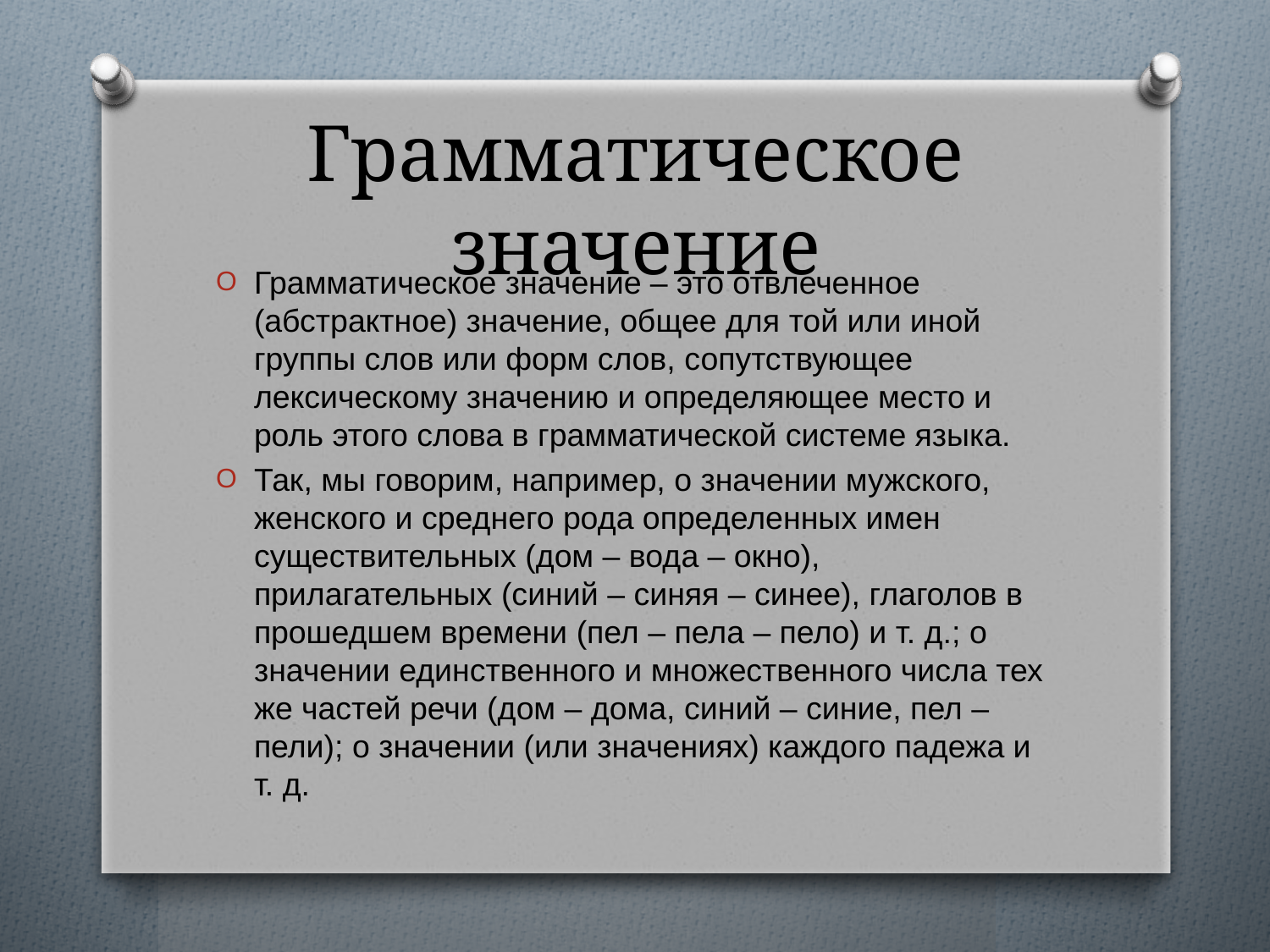

# Грамматическое значение
Грамматическое значение – это отвлеченное (абстрактное) значение, общее для той или иной группы слов или форм слов, сопутствующее лексическому значению и определяющее место и роль этого слова в грамматической системе языка.
Так, мы говорим, например, о значении мужского, женского и среднего рода определенных имен существительных (дом – вода – окно), прилагательных (синий – синяя – синее), глаголов в прошедшем времени (пел – пела – пело) и т. д.; о значении единственного и множественного числа тех же частей речи (дом – дома, синий – синие, пел – пели); о значении (или значениях) каждого падежа и т. д.